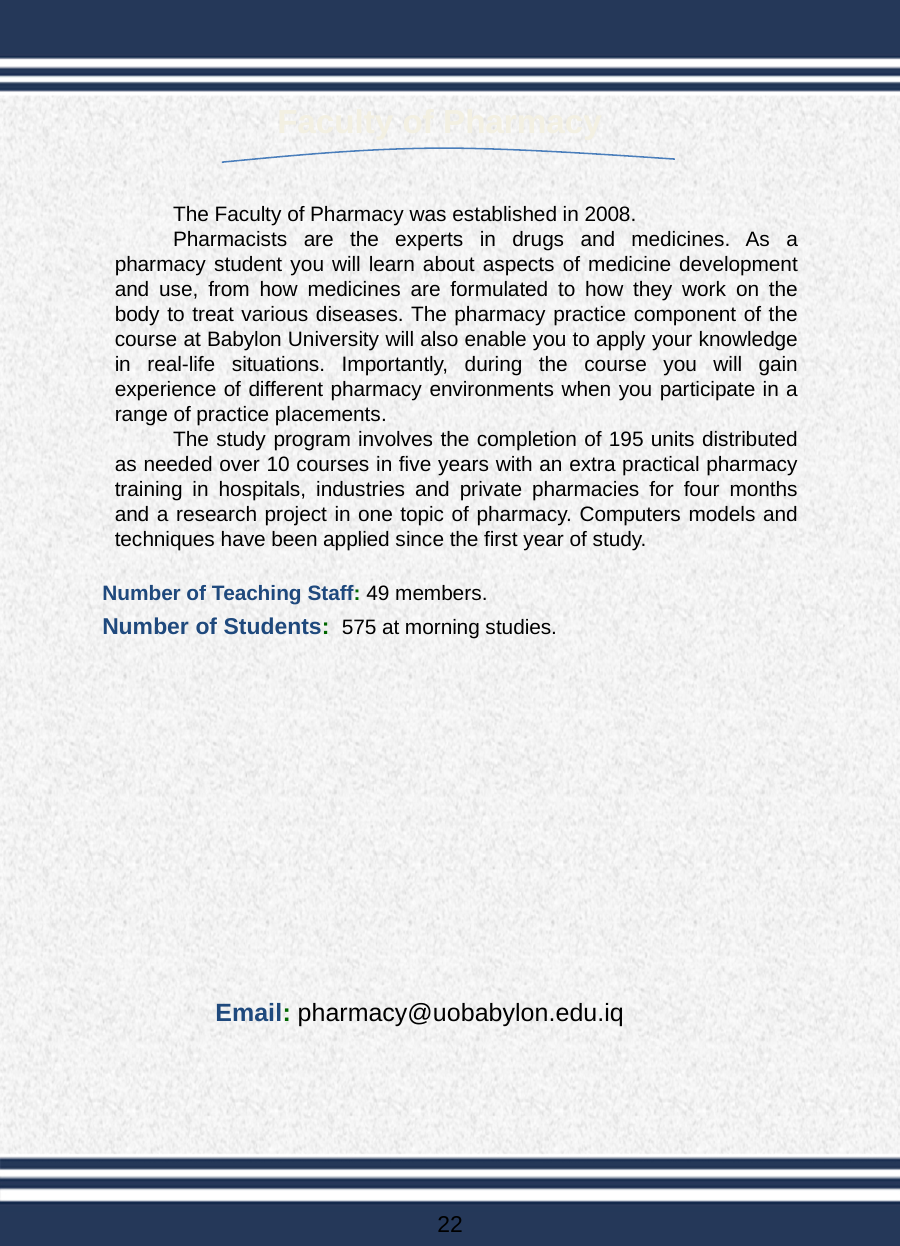

Faculty of Pharmacy

The Faculty of Pharmacy was established in 2008.
Pharmacists are the experts in drugs and medicines. As a pharmacy student you will learn about aspects of medicine development and use, from how medicines are formulated to how they work on the body to treat various diseases. The pharmacy practice component of the course at Babylon University will also enable you to apply your knowledge in real-life situations. Importantly, during the course you will gain experience of different pharmacy environments when you participate in a range of practice placements.
The study program involves the completion of 195 units distributed as needed over 10 courses in five years with an extra practical pharmacy training in hospitals, industries and private pharmacies for four months and a research project in one topic of pharmacy. Computers models and techniques have been applied since the first year of study.

Number of Teaching Staff: 49 members.
Number of Students:  575 at morning studies.
Email: pharmacy@uobabylon.edu.iq
22